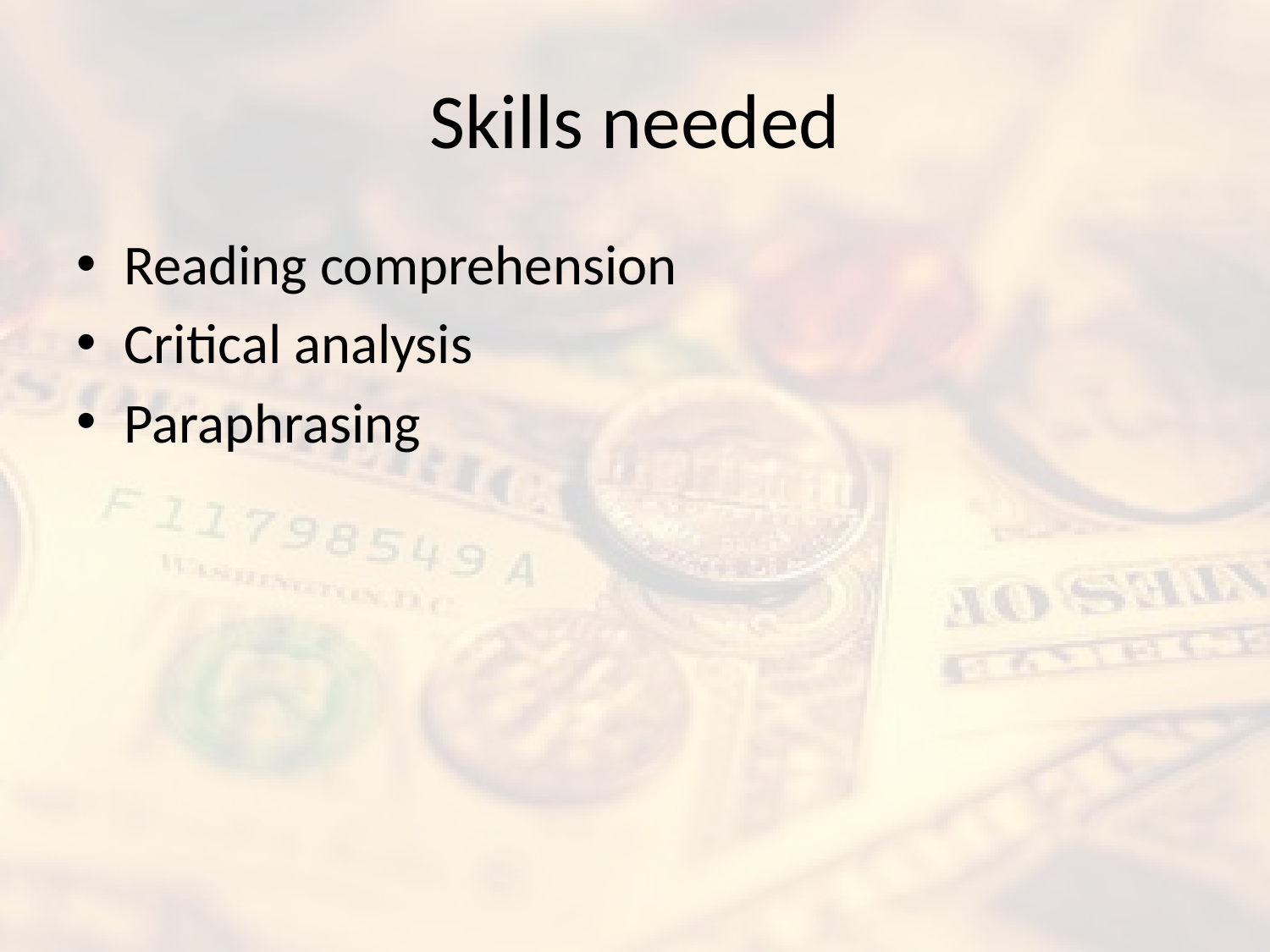

# Skills needed
Reading comprehension
Critical analysis
Paraphrasing